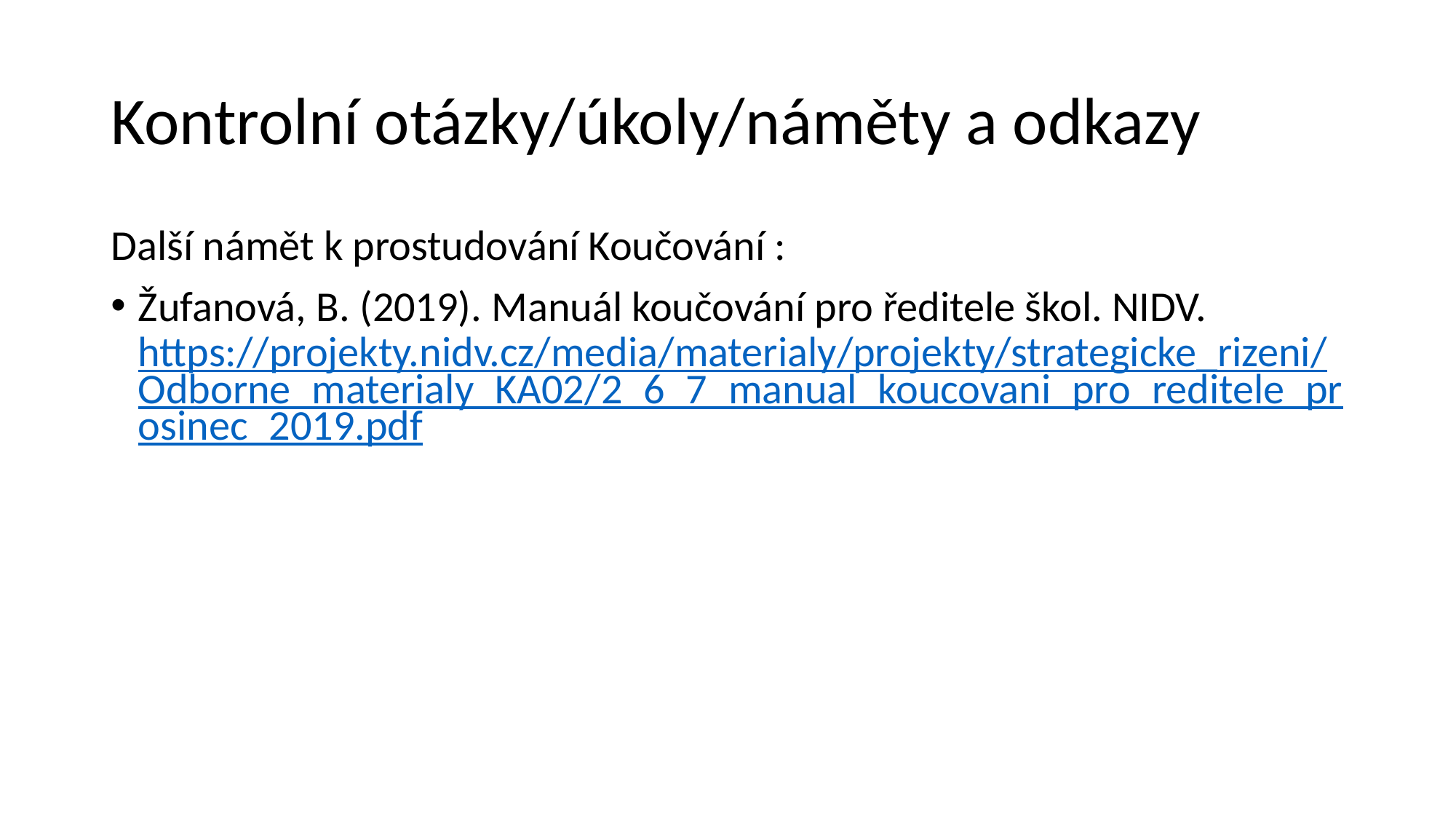

# Kontrolní otázky/úkoly/náměty a odkazy
Další námět k prostudování Koučování :
Žufanová, B. (2019). Manuál koučování pro ředitele škol. NIDV. https://projekty.nidv.cz/media/materialy/projekty/strategicke_rizeni/Odborne_materialy_KA02/2_6_7_manual_koucovani_pro_reditele_prosinec_2019.pdf